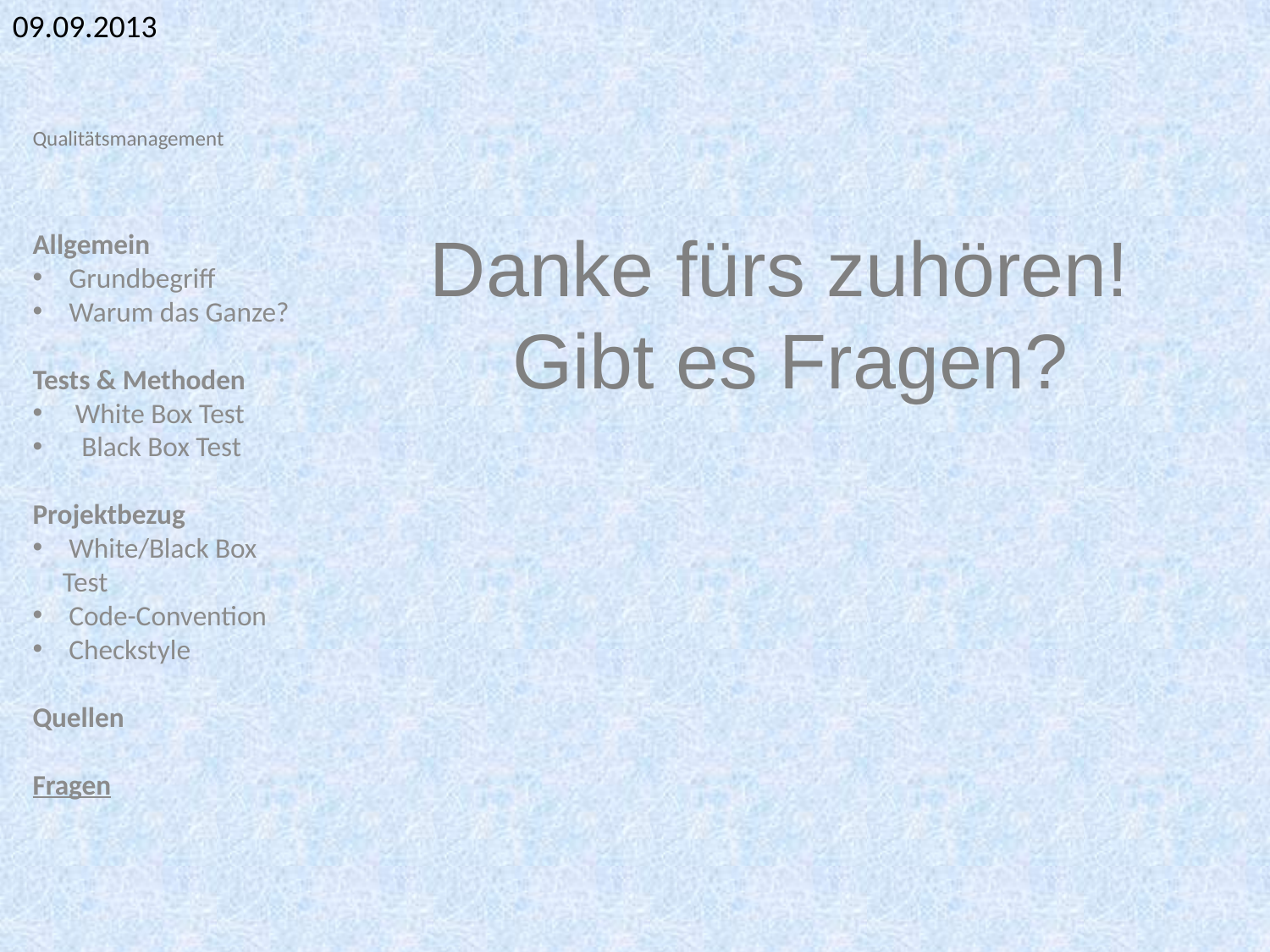

09.09.2013

Qualitätsmanagement

Allgemein
 Grundbegriff
 Warum das Ganze?

Tests & Methoden
  White Box Test
   Black Box Test

Projektbezug
 White/Black Box Test
 Code-Convention
 Checkstyle

Quellen

Fragen

Danke fürs zuhören!
Gibt es Fragen?